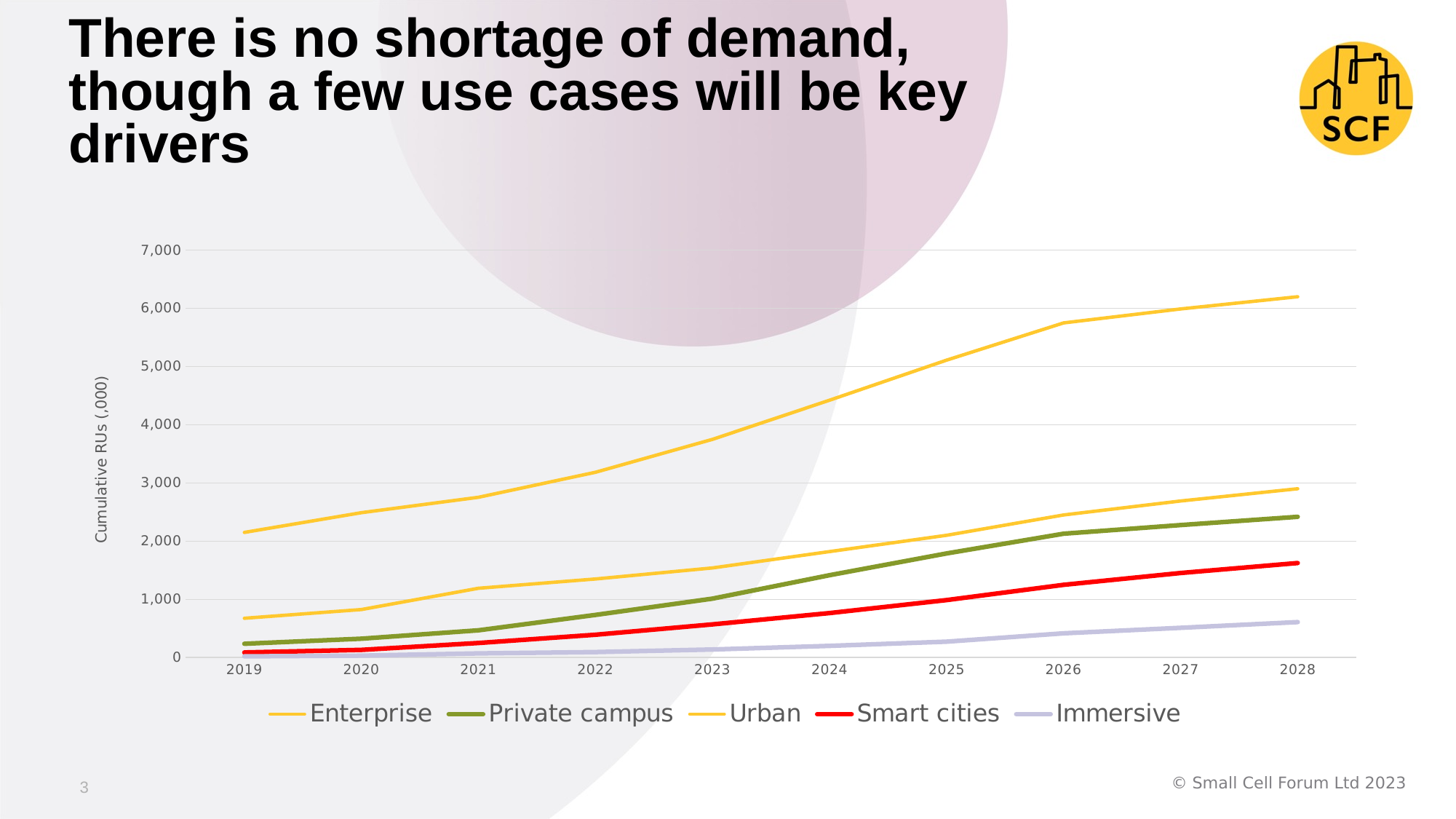

# There is no shortage of demand, though a few use cases will be key drivers

### Chart

| Category | Enterprise | Private campus | Urban | Smart cities | Immersive |
|---|---|---|---|---|---|
| 2019 | 2150.0 | 236.5 | 675.0 | 87.75 | 20.25 |
| 2020 | 2489.13 | 323.5869 | 825.0 | 132.0 | 33.0 |
| 2021 | 2753.1900000000005 | 468.04230000000007 | 1190.0 | 249.9 | 71.4 |
| 2022 | 3183.7 | 732.251 | 1350.0 | 391.5 | 94.5 |
| 2023 | 3750.0 | 1012.5 | 1540.0 | 569.8000000000001 | 138.6 |
| 2024 | 4421.868599999999 | 1414.9979519999997 | 1820.0 | 764.4 | 200.2 |
| 2025 | 5110.0 | 1788.5 | 2100.0 | 987.0 | 273.0 |
| 2026 | 5750.0 | 2127.5 | 2450.0 | 1249.5 | 416.5 |
| 2027 | 5990.0 | 2276.2 | 2690.0 | 1452.6 | 511.09999999999997 |
| 2028 | 6200.0 | 2418.0 | 2900.0 | 1624.0 | 609.0 |
3
© Small Cell Forum Ltd 2023